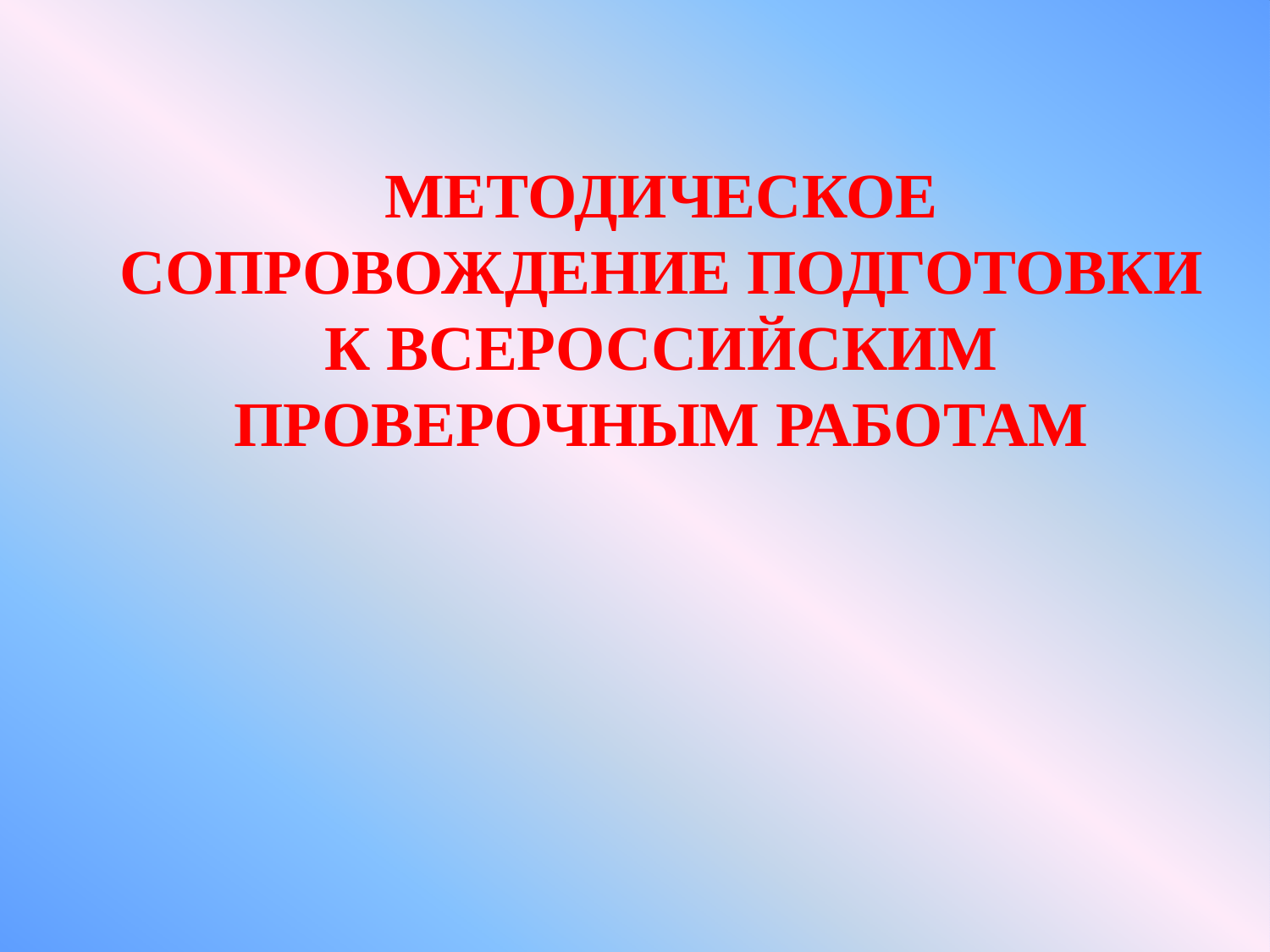

МЕТОДИЧЕСКОЕ СОПРОВОЖДЕНИЕ ПОДГОТОВКИ К ВСЕРОССИЙСКИМ ПРОВЕРОЧНЫМ РАБОТАМ